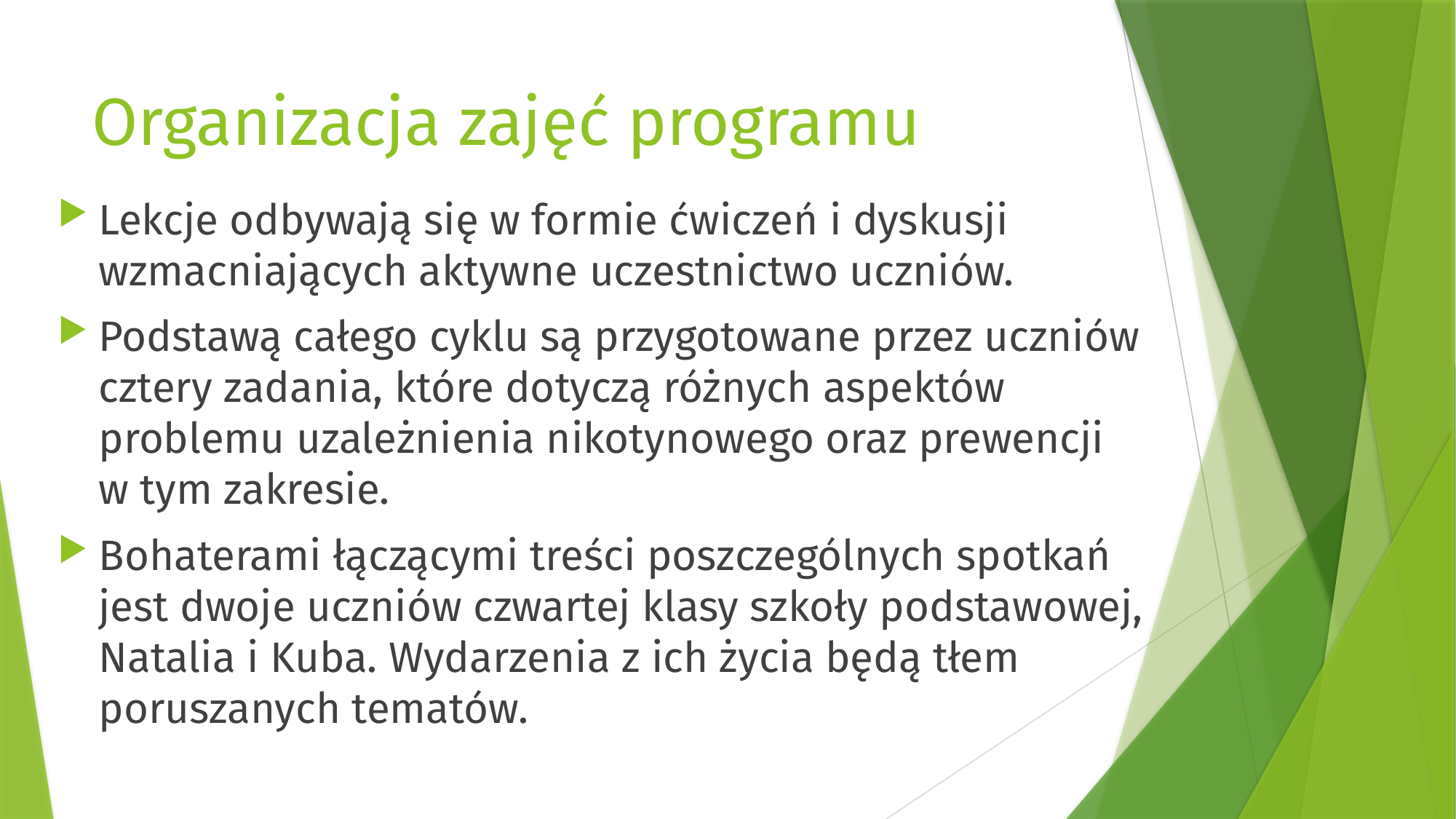

# Organizacja zajęć programu
Lekcje odbywają się w formie ćwiczeń i dyskusji wzmacniających aktywne uczestnictwo uczniów.
Podstawą całego cyklu są przygotowane przez uczniów cztery zadania, które dotyczą różnych aspektów problemu uzależnienia nikotynowego oraz prewencji
w tym zakresie.
Bohaterami łączącymi treści poszczególnych spotkań jest dwoje uczniów czwartej klasy szkoły podstawowej, Natalia i Kuba. Wydarzenia z ich życia będą tłem poruszanych tematów.